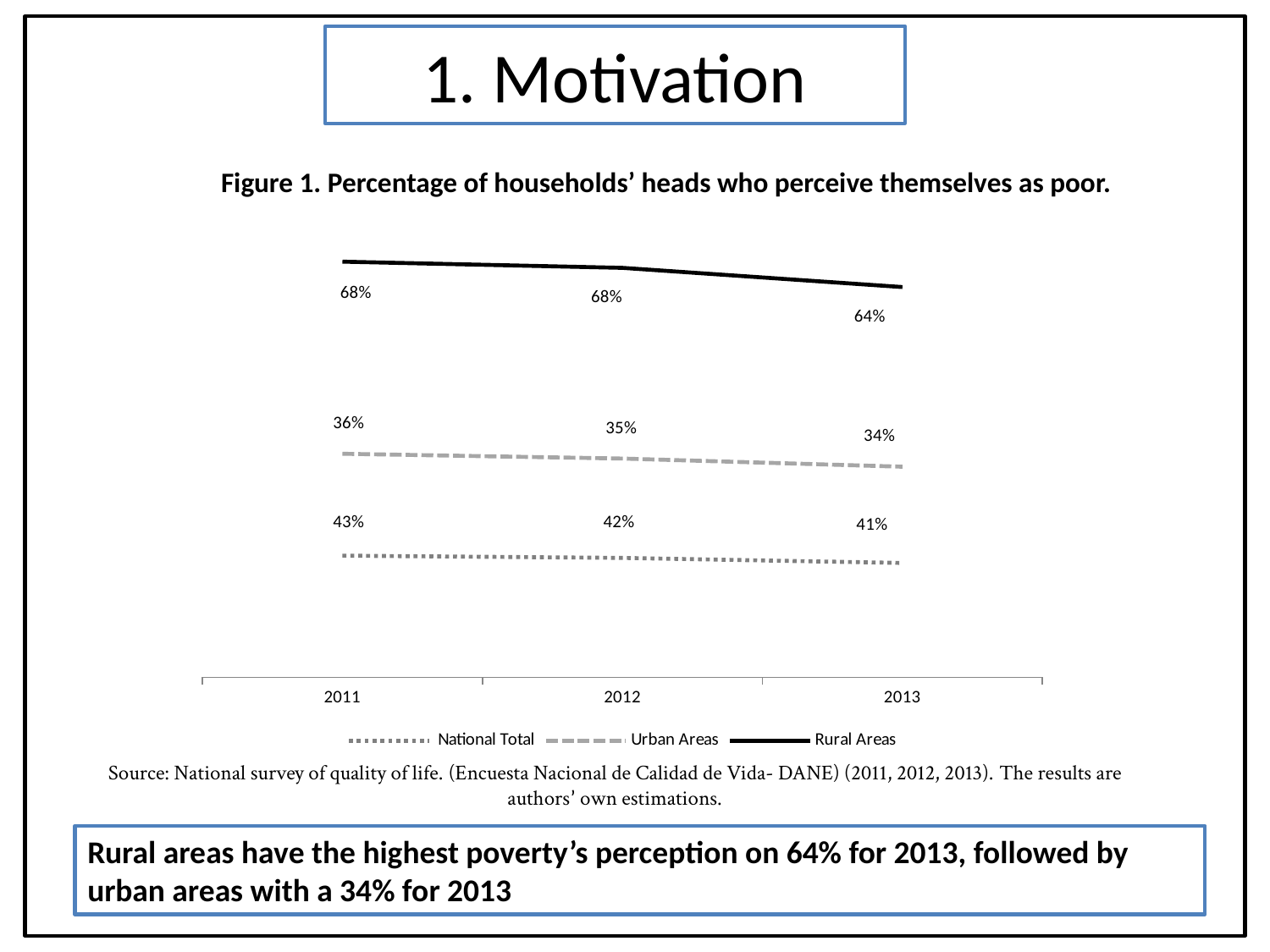

1. Motivation
Figure 1. Percentage of households’ heads who perceive themselves as poor.

### Chart

| Category |  National Total | Urban Areas | Rural Areas |
|---|---|---|---|
| 2011 | 0.432 | 0.362 | 0.682 |
| 2012 | 0.424 | 0.353 | 0.677 |
| 2013 | 0.406 | 0.342 | 0.638 |
Source: National survey of quality of life. (Encuesta Nacional de Calidad de Vida- DANE) (2011, 2012, 2013). The results are authors’ own estimations.
Rural areas have the highest poverty’s perception on 64% for 2013, followed by urban areas with a 34% for 2013